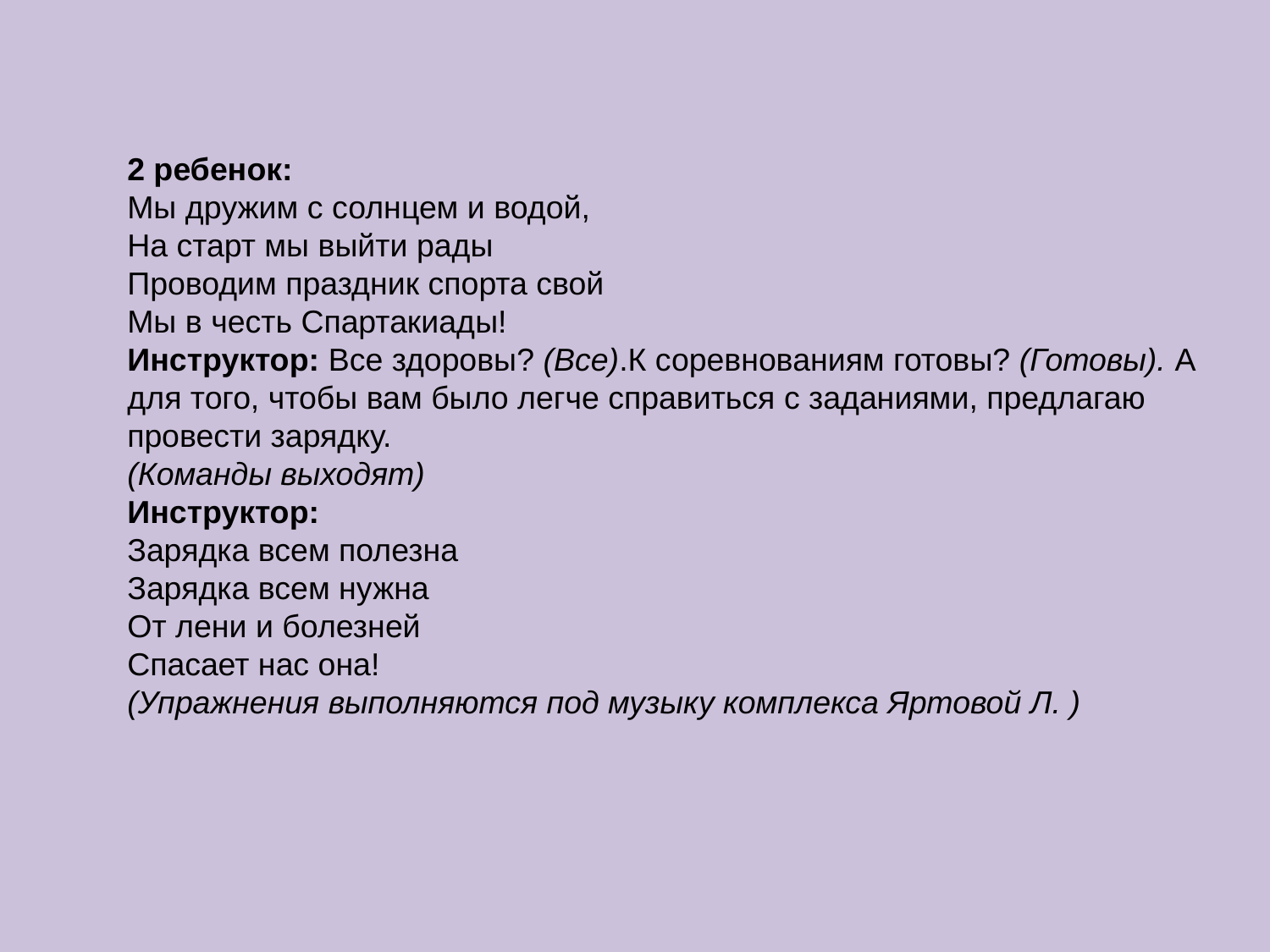

2 ребенок:
Мы дружим с солнцем и водой,
На старт мы выйти рады
Проводим праздник спорта свой
Мы в честь Спартакиады!
Инструктор: Все здоровы? (Все).К соревнованиям готовы? (Готовы). А для того, чтобы вам было легче справиться с заданиями, предлагаю провести зарядку.
(Команды выходят)
Инструктор:
Зарядка всем полезна
Зарядка всем нужна
От лени и болезней
Спасает нас она!
(Упражнения выполняются под музыку комплекса Яртовой Л. )